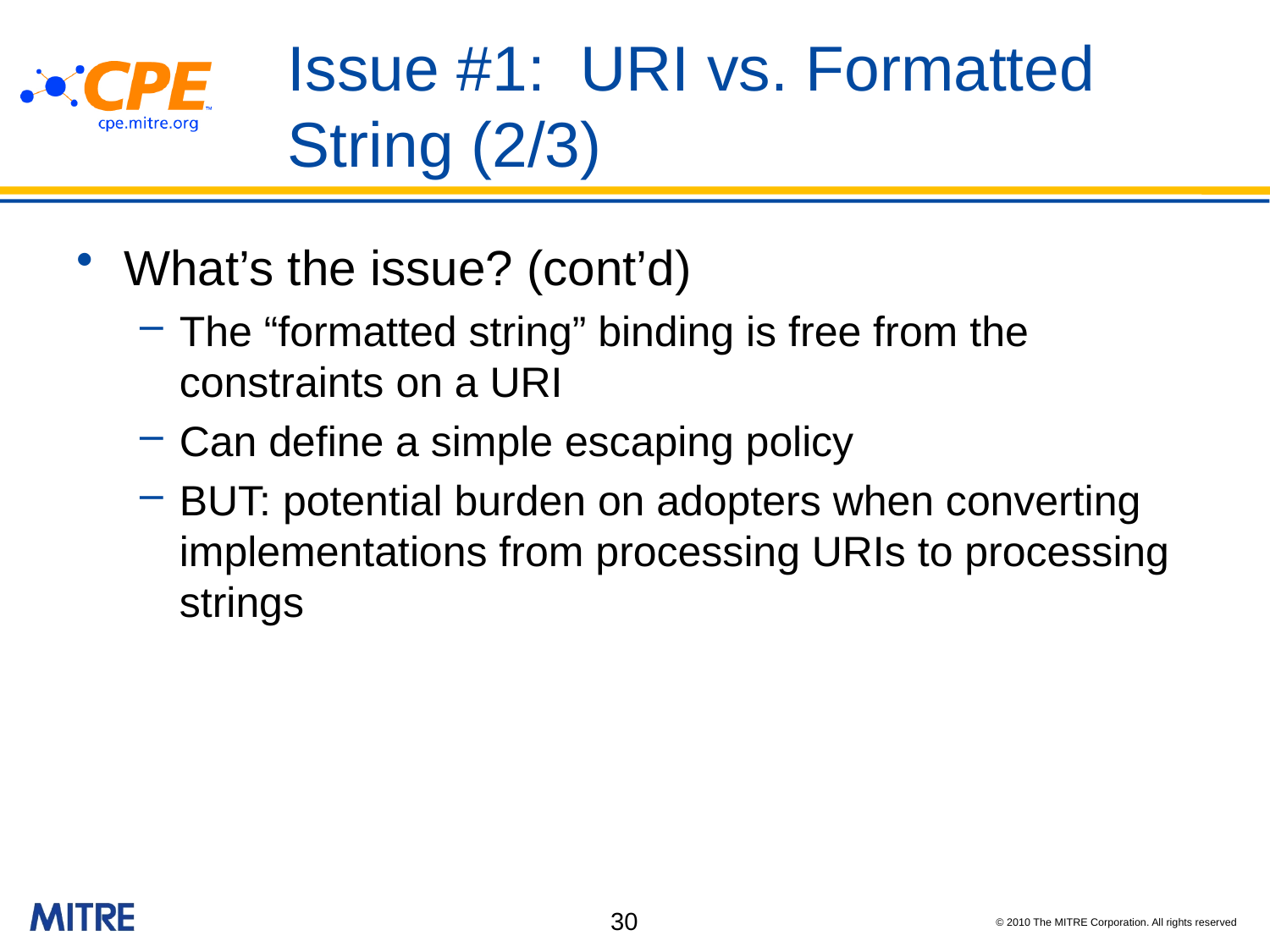

# Issue #1:  URI vs. Formatted String (2/3)
What’s the issue? (cont’d)
The “formatted string” binding is free from the constraints on a URI
Can define a simple escaping policy
BUT: potential burden on adopters when converting implementations from processing URIs to processing strings

30